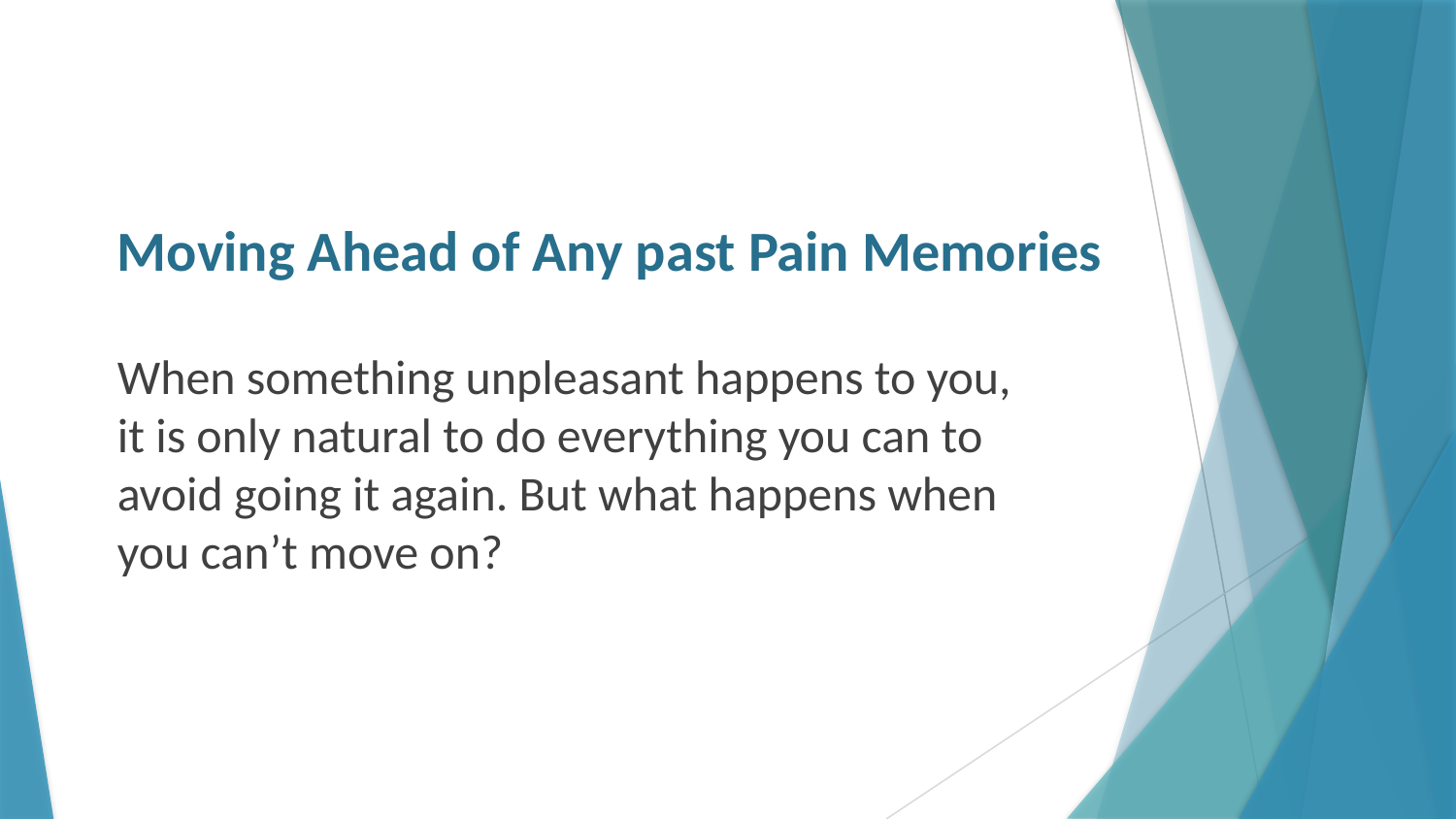

# Moving Ahead of Any past Pain Memories
When something unpleasant happens to you, it is only natural to do everything you can to avoid going it again. But what happens when you can’t move on?